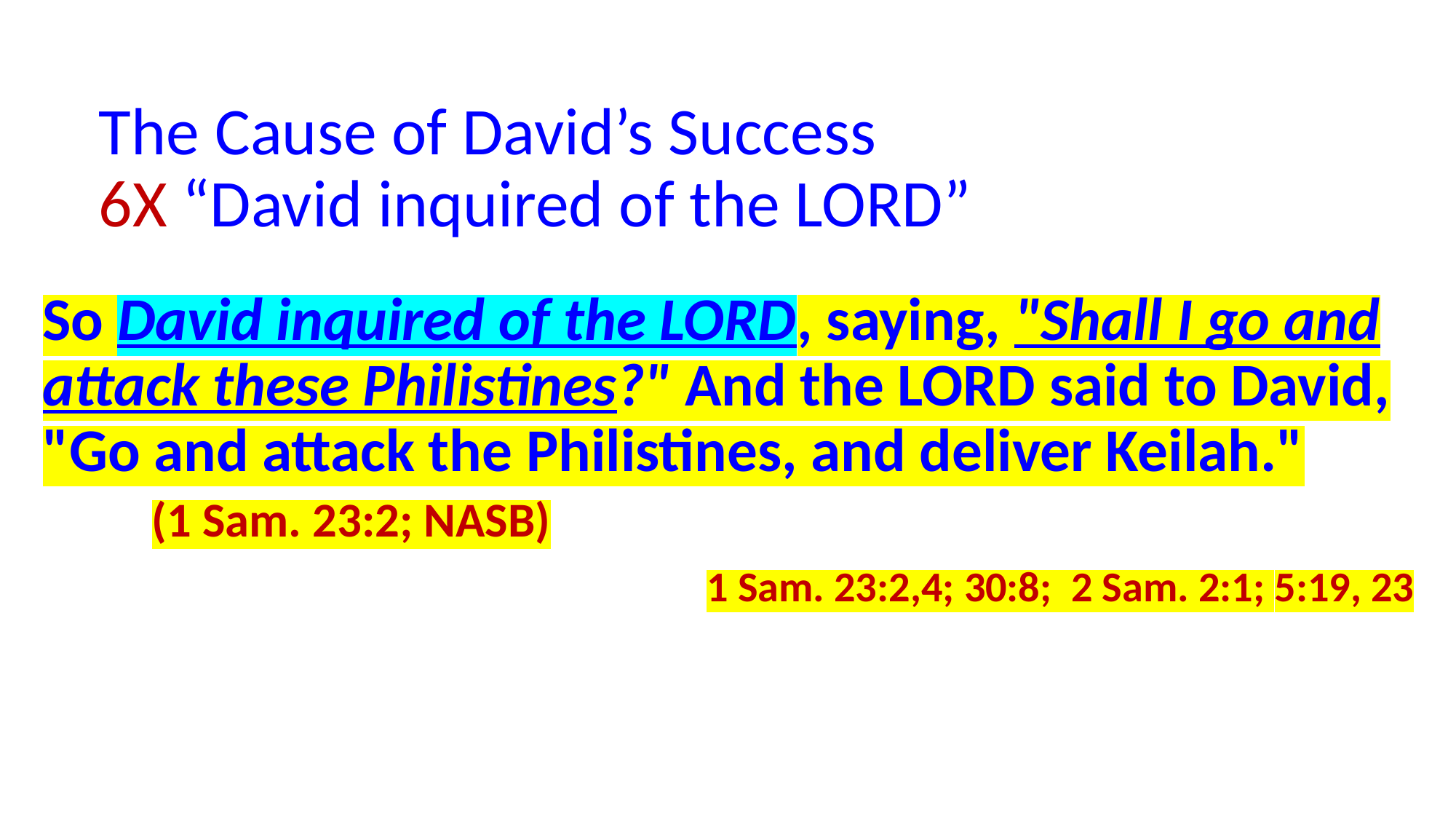

# The Cause of David’s Success 6X “David inquired of the LORD”
So David inquired of the LORD, saying, "Shall I go and attack these Philistines?" And the LORD said to David, "Go and attack the Philistines, and deliver Keilah."                 (1 Sam. 23:2; NASB)
1 Sam. 23:2,4; 30:8;  2 Sam. 2:1; 5:19, 23